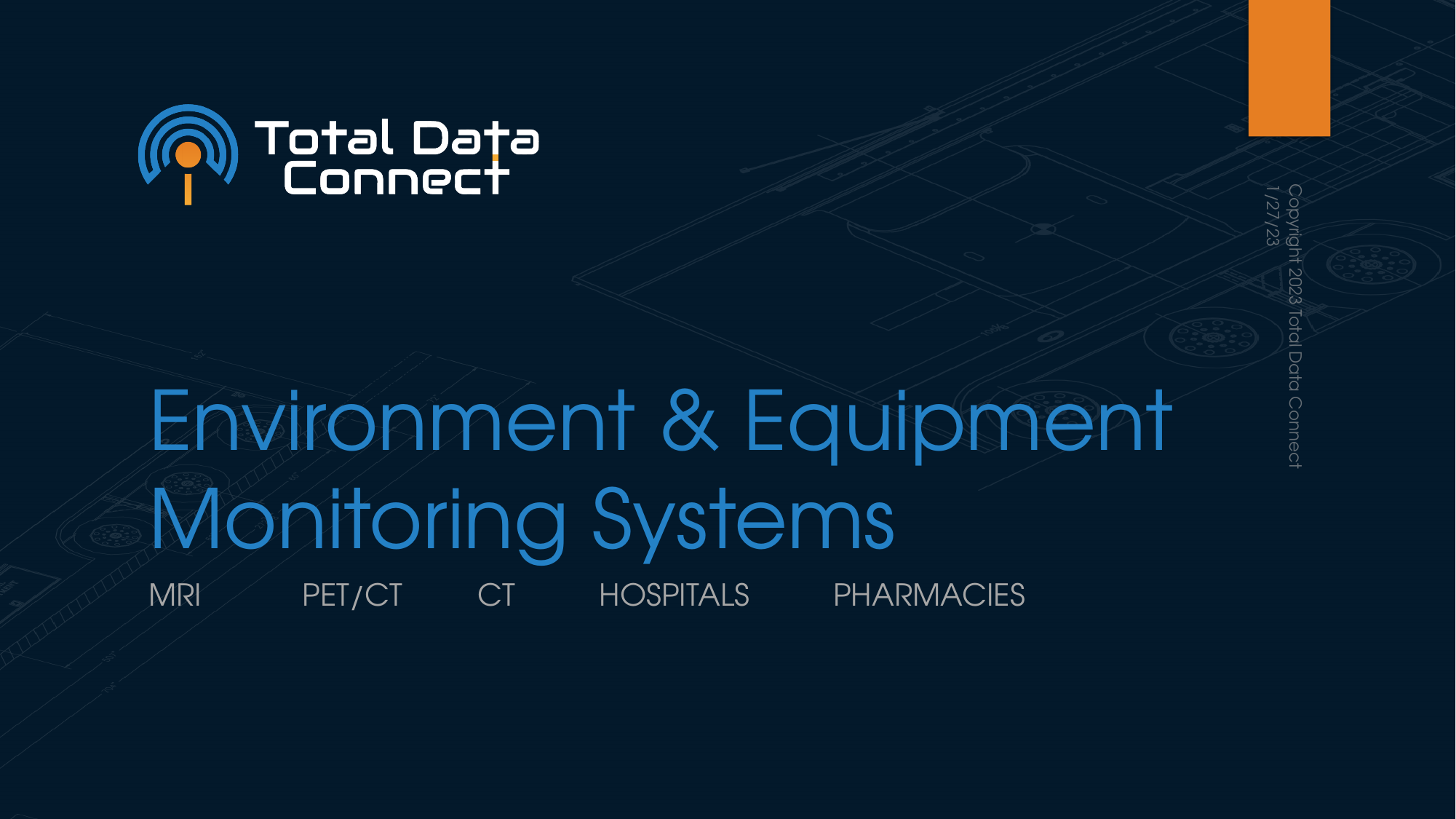

# Environment & Equipment Monitoring Systems
1/27/23
Copyright 2023 Total Data Connect
MRI            Pet/CT         CT          HOSPITALS          PHARMACIES